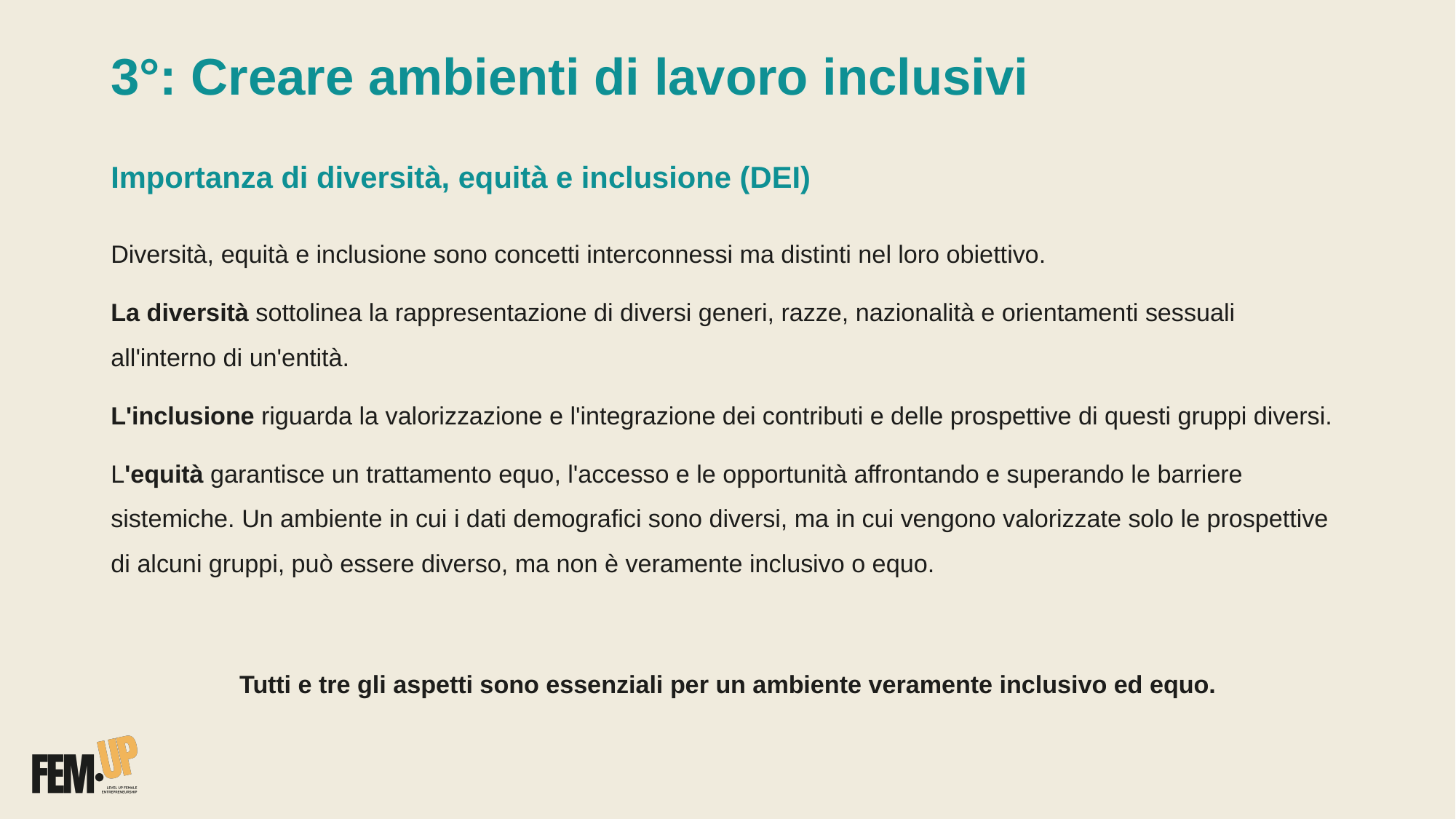

# 3°: Creare ambienti di lavoro inclusivi Importanza di diversità, equità e inclusione (DEI)
Diversità, equità e inclusione sono concetti interconnessi ma distinti nel loro obiettivo.
La diversità sottolinea la rappresentazione di diversi generi, razze, nazionalità e orientamenti sessuali all'interno di un'entità.
L'inclusione riguarda la valorizzazione e l'integrazione dei contributi e delle prospettive di questi gruppi diversi.
L'equità garantisce un trattamento equo, l'accesso e le opportunità affrontando e superando le barriere sistemiche. Un ambiente in cui i dati demografici sono diversi, ma in cui vengono valorizzate solo le prospettive di alcuni gruppi, può essere diverso, ma non è veramente inclusivo o equo.

Tutti e tre gli aspetti sono essenziali per un ambiente veramente inclusivo ed equo.